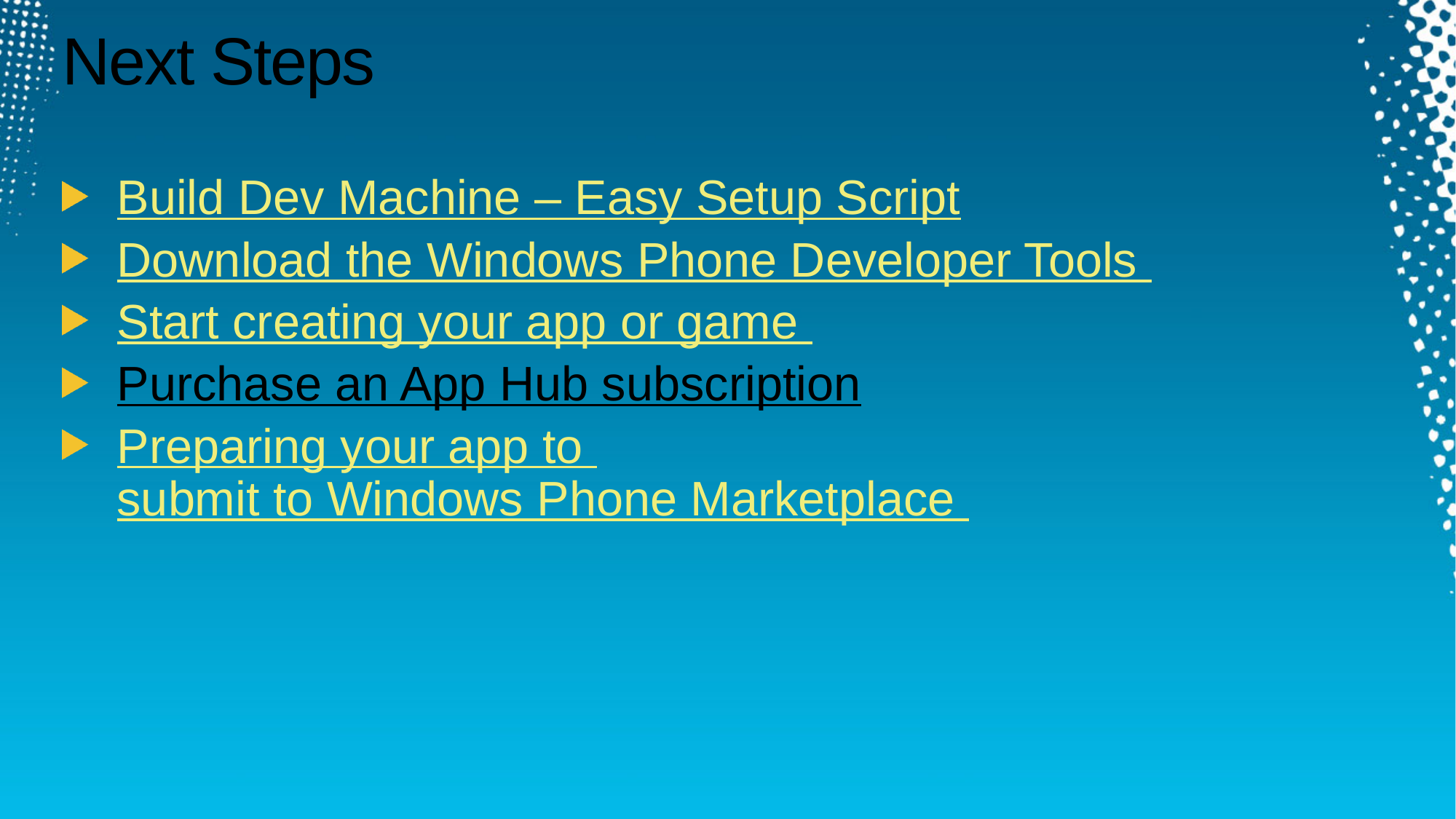

# Next Steps
Build Dev Machine – Easy Setup Script
Download the Windows Phone Developer Tools
Start creating your app or game
Purchase an App Hub subscription
Preparing your app to submit to Windows Phone Marketplace